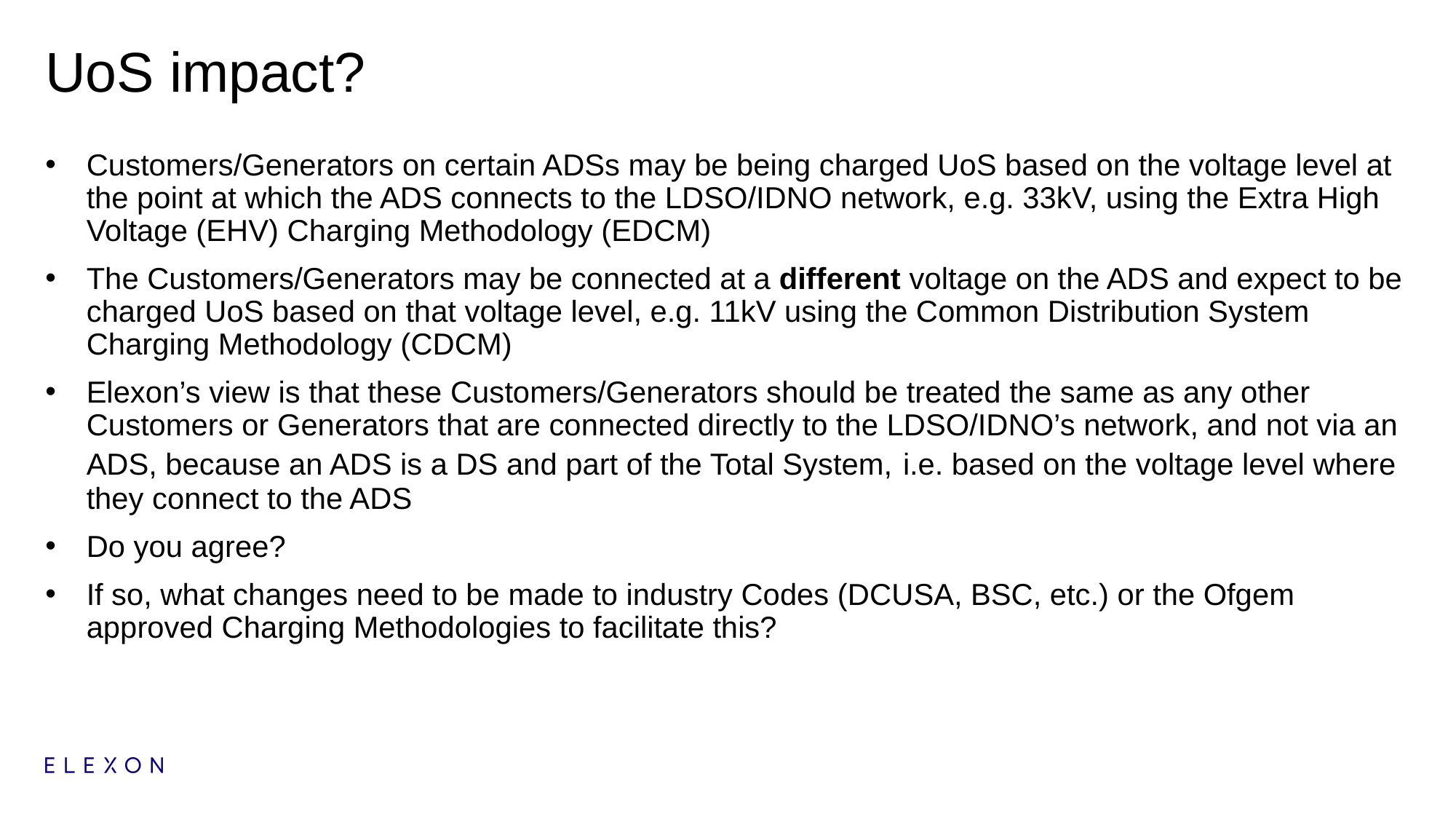

# UoS impact?
Customers/Generators on certain ADSs may be being charged UoS based on the voltage level at the point at which the ADS connects to the LDSO/IDNO network, e.g. 33kV, using the Extra High Voltage (EHV) Charging Methodology (EDCM)
The Customers/Generators may be connected at a different voltage on the ADS and expect to be charged UoS based on that voltage level, e.g. 11kV using the Common Distribution System Charging Methodology (CDCM)
Elexon’s view is that these Customers/Generators should be treated the same as any other Customers or Generators that are connected directly to the LDSO/IDNO’s network, and not via an ADS, because an ADS is a DS and part of the Total System, i.e. based on the voltage level where they connect to the ADS
Do you agree?
If so, what changes need to be made to industry Codes (DCUSA, BSC, etc.) or the Ofgem approved Charging Methodologies to facilitate this?